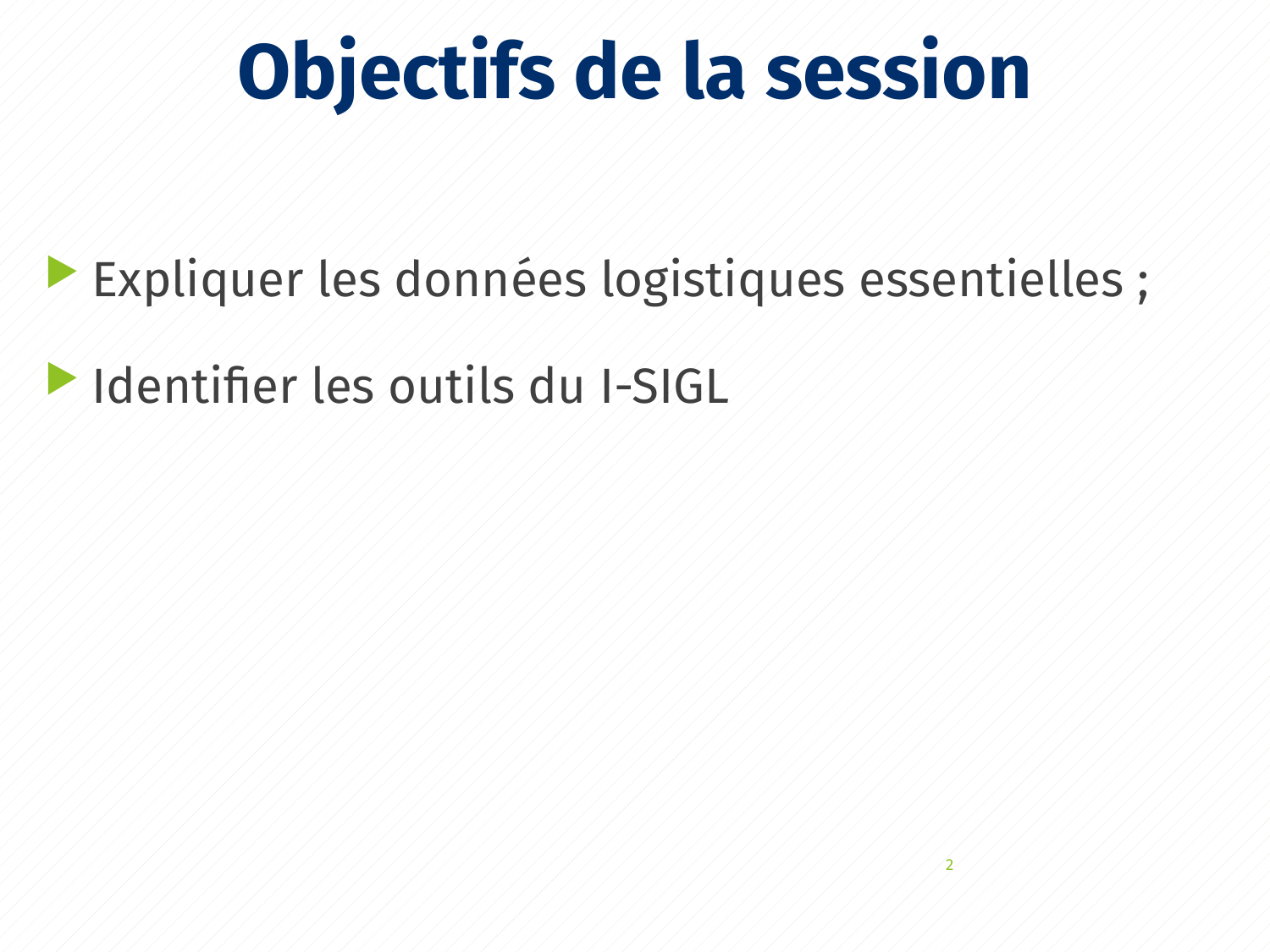

# Objectifs de la session
Expliquer les données logistiques essentielles ;
Identifier les outils du I-SIGL
2